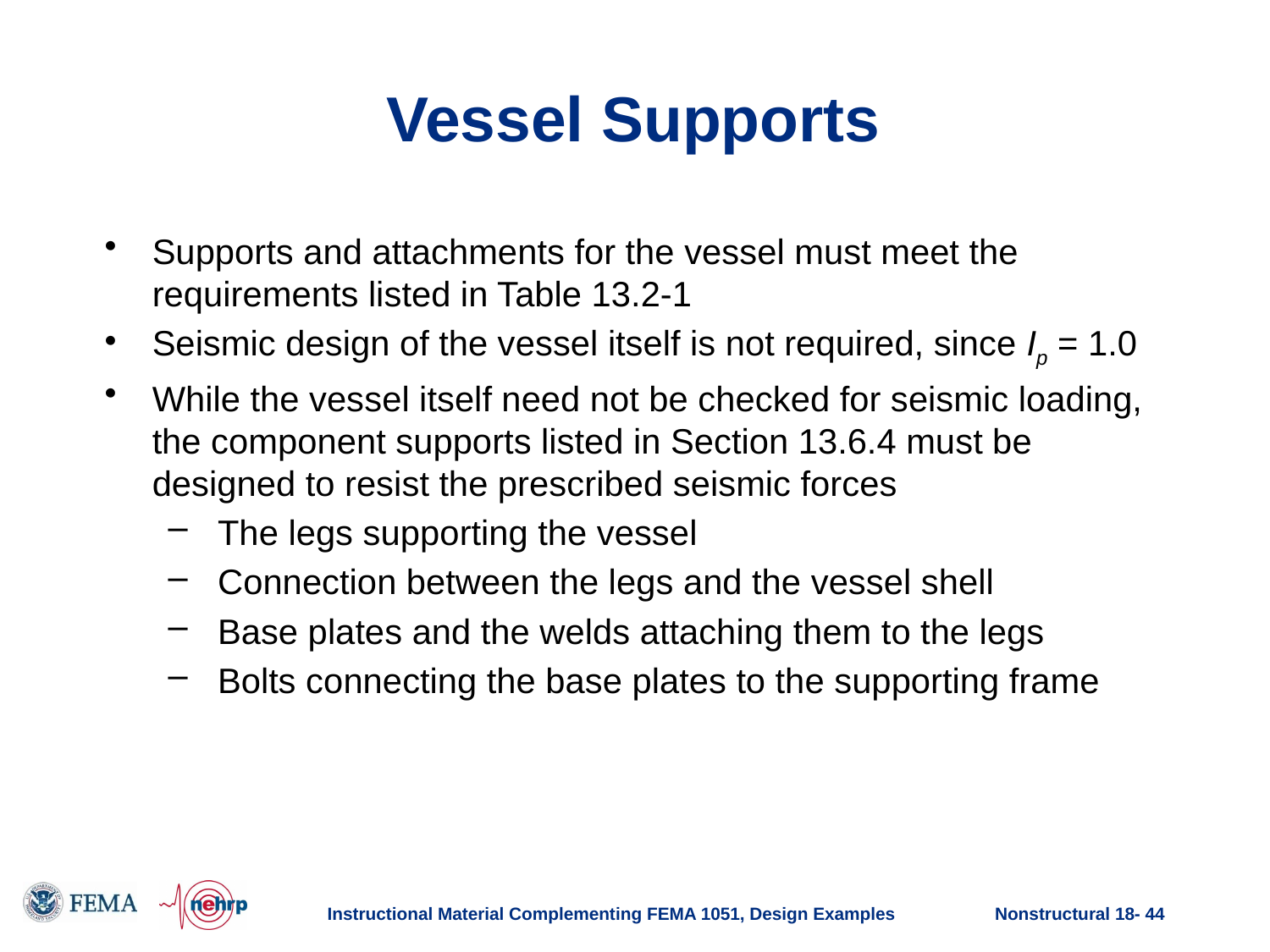

# Vessel Supports
Supports and attachments for the vessel must meet the requirements listed in Table 13.2-1
Seismic design of the vessel itself is not required, since Ip = 1.0
While the vessel itself need not be checked for seismic loading, the component supports listed in Section 13.6.4 must be designed to resist the prescribed seismic forces
 The legs supporting the vessel
 Connection between the legs and the vessel shell
 Base plates and the welds attaching them to the legs
 Bolts connecting the base plates to the supporting frame
Instructional Material Complementing FEMA 1051, Design Examples
Nonstructural 18- 44